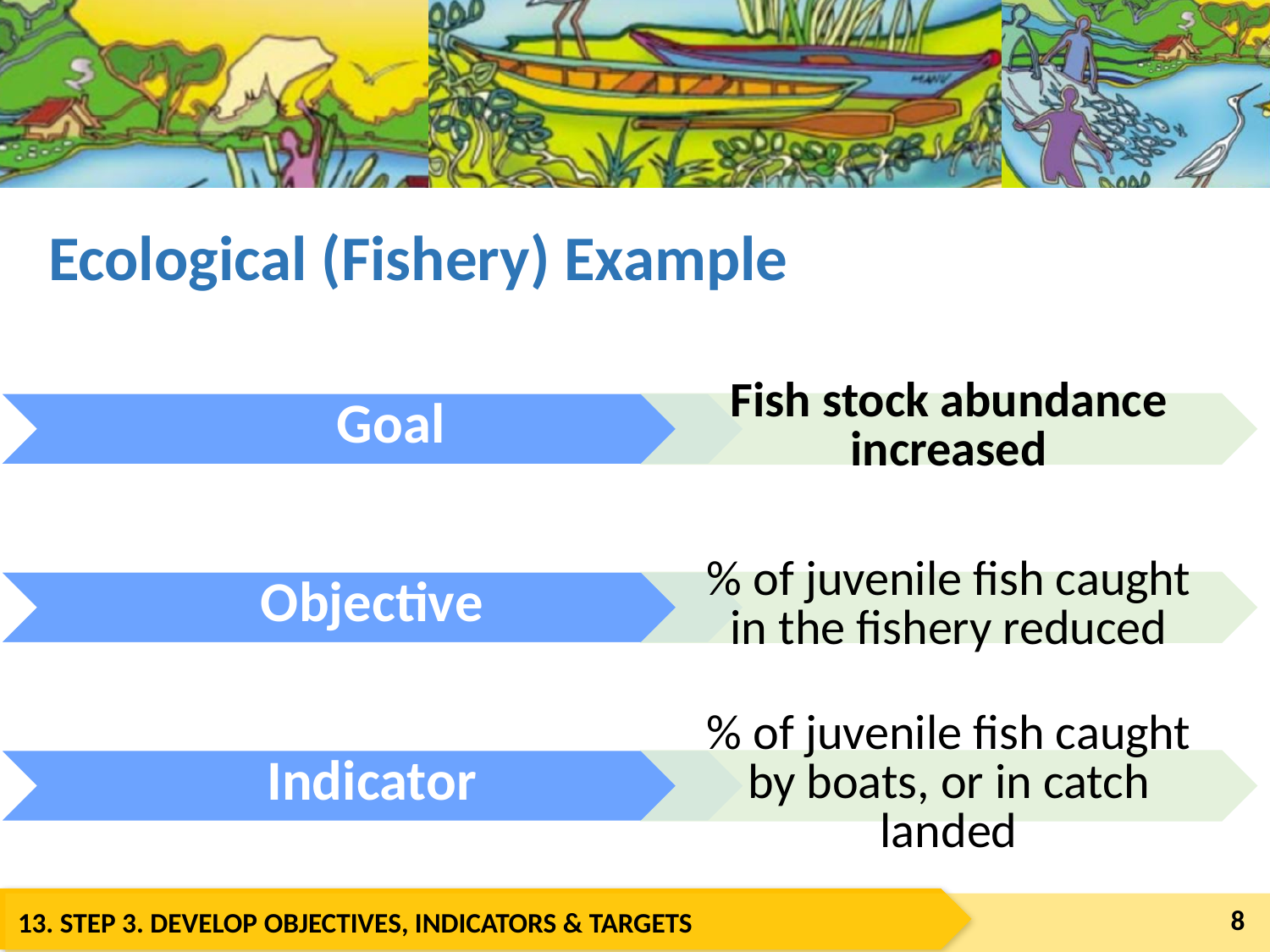

# Ecological (Fishery) Example
    Goal
Fish stock abundance increased
Objective
Indicator
% of juvenile fish caught in the fishery reduced
% of juvenile fish caught by boats, or in catch landed
8